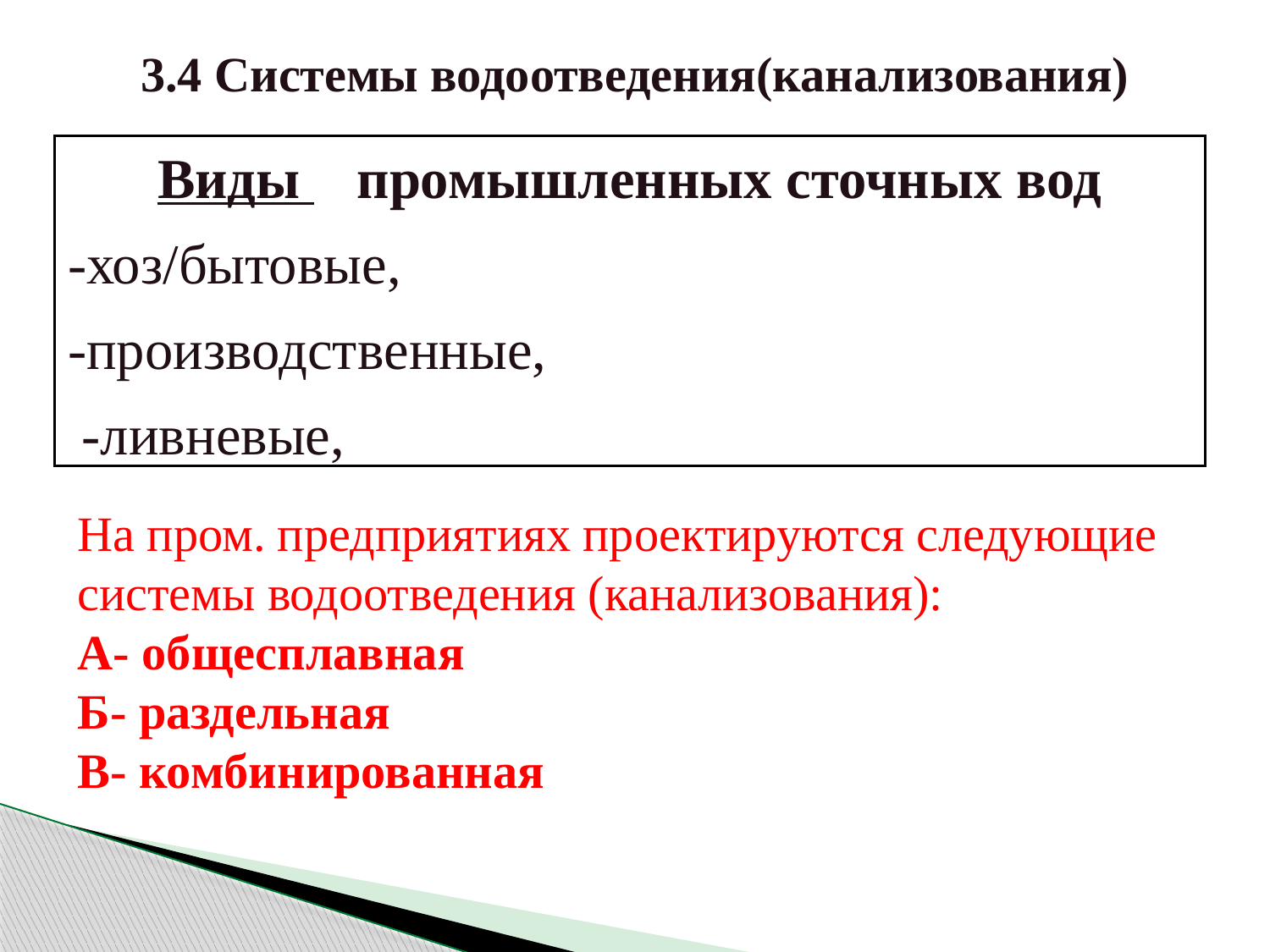

3.4 Системы водоотведения(канализования)
Виды    промышленных сточных вод
-хоз/бытовые,
-производственные,
 -ливневые,
На пром. предприятиях проектируются следующие системы водоотведения (канализования):
А- общесплавная
Б- раздельная
В- комбинированная